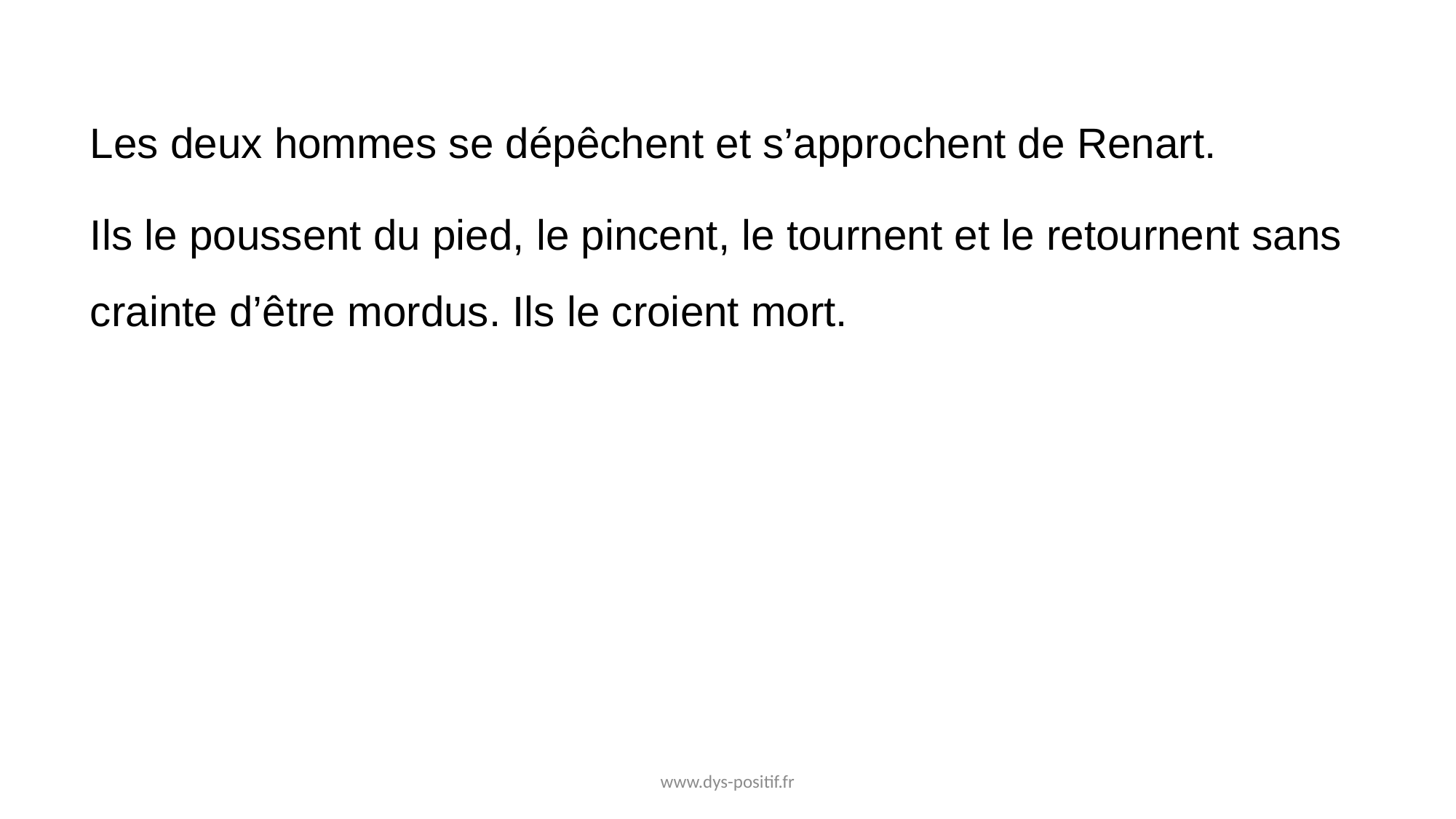

Les deux hommes se dépêchent et s’approchent de Renart.
Ils le poussent du pied, le pincent, le tournent et le retournent sans crainte d’être mordus. Ils le croient mort.

www.dys-positif.fr